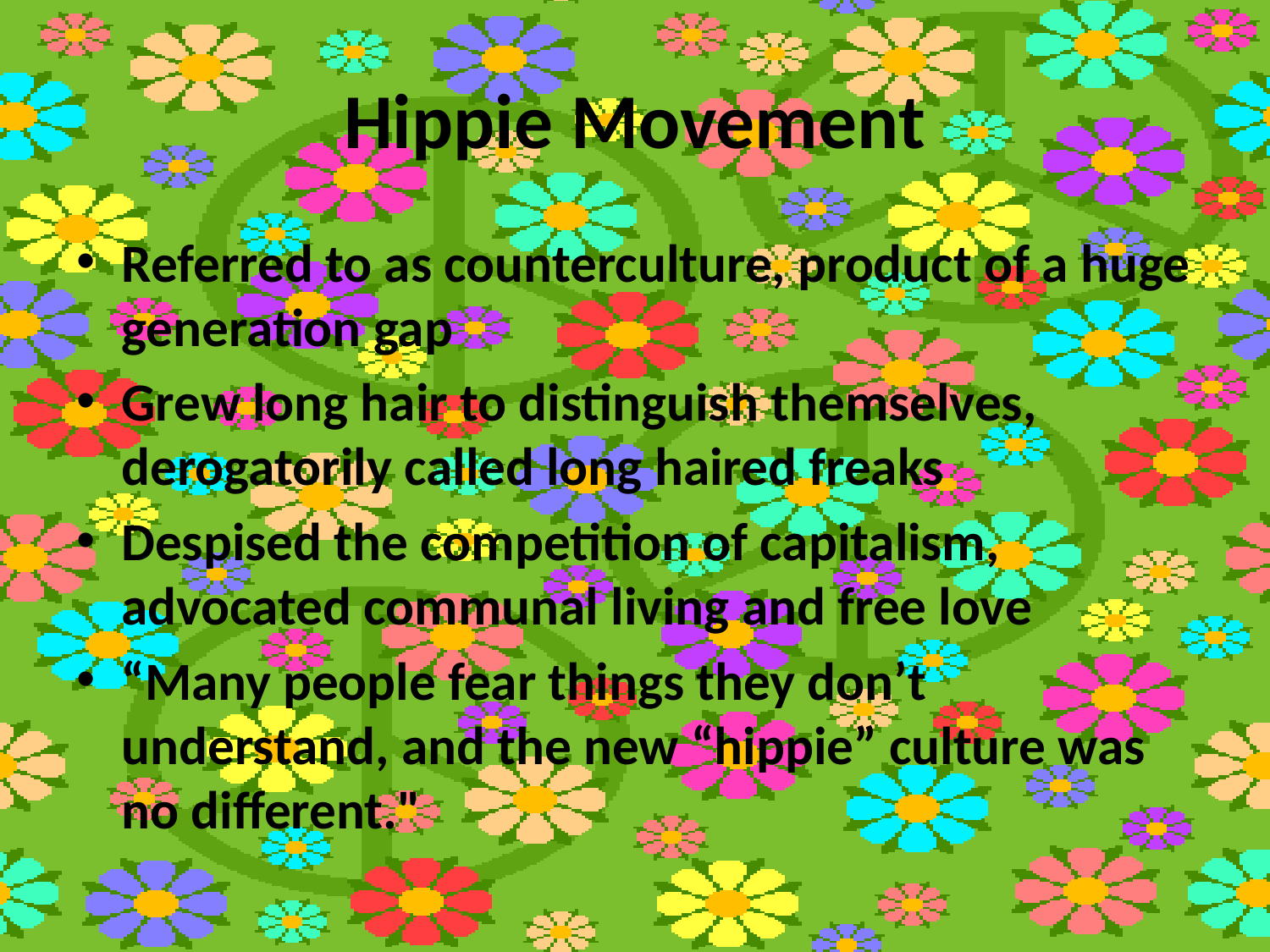

# Hippie Movement
Referred to as counterculture, product of a huge generation gap
Grew long hair to distinguish themselves, derogatorily called long haired freaks
Despised the competition of capitalism, advocated communal living and free love
“Many people fear things they don’t understand, and the new “hippie” culture was no different."